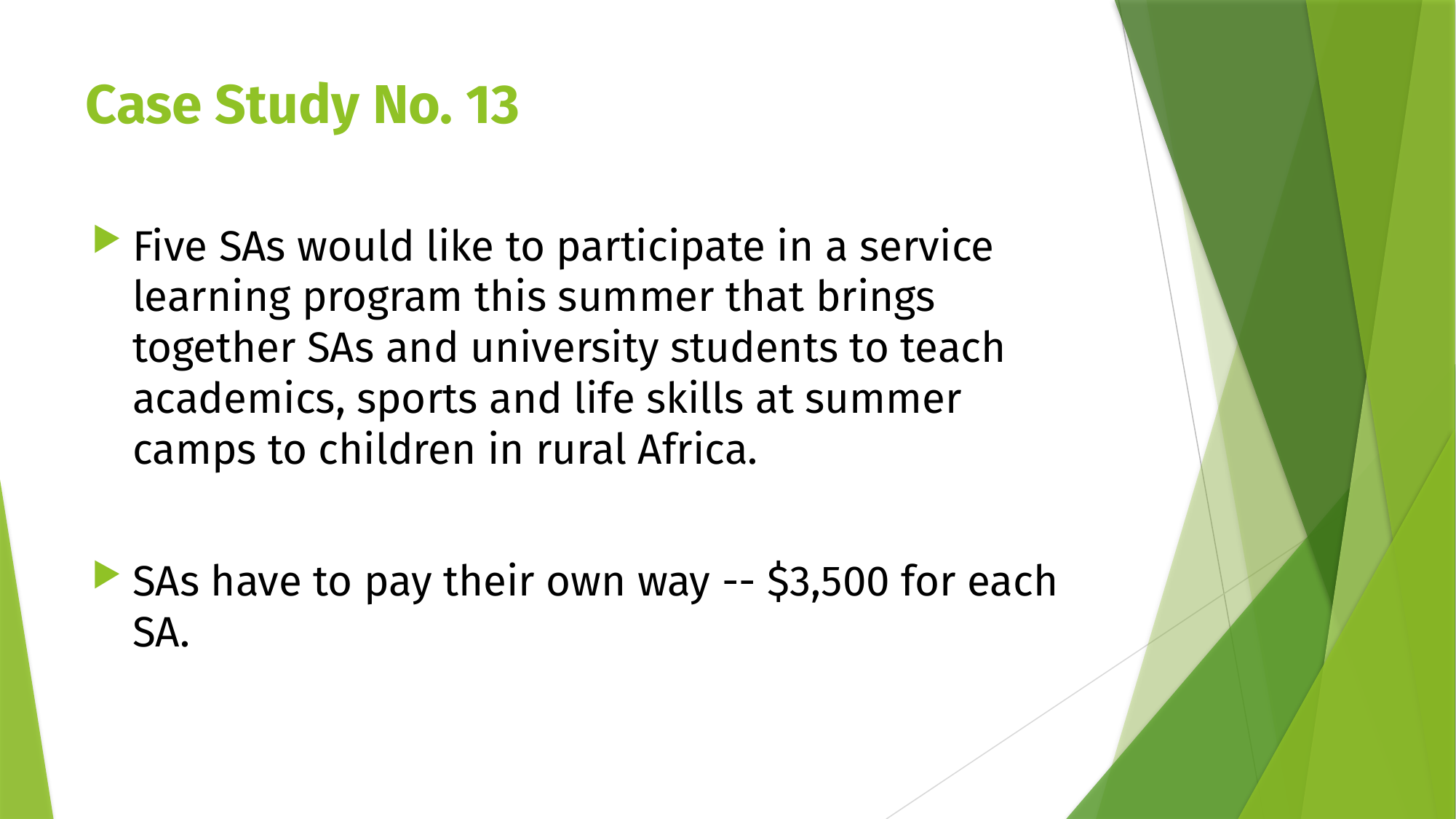

# Case Study No. 13
Five SAs would like to participate in a service learning program this summer that brings together SAs and university students to teach academics, sports and life skills at summer camps to children in rural Africa.

SAs have to pay their own way -- $3,500 for each SA.